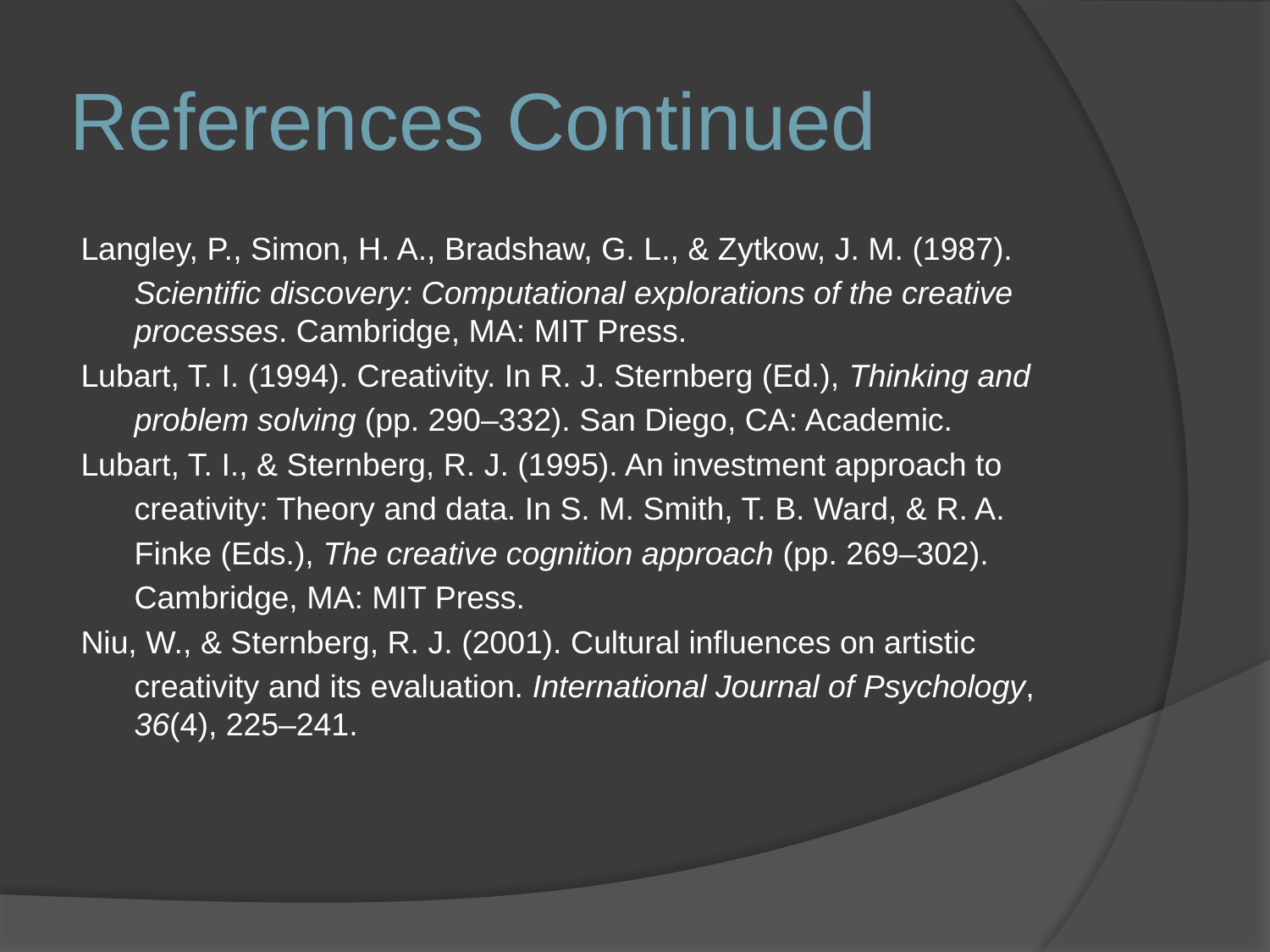

# References Continued
Langley, P., Simon, H. A., Bradshaw, G. L., & Zytkow, J. M. (1987).
	Scientific discovery: Computational explorations of the creative processes. Cambridge, MA: MIT Press.
Lubart, T. I. (1994). Creativity. In R. J. Sternberg (Ed.), Thinking and
	problem solving (pp. 290–332). San Diego, CA: Academic.
Lubart, T. I., & Sternberg, R. J. (1995). An investment approach to
	creativity: Theory and data. In S. M. Smith, T. B. Ward, & R. A.
	Finke (Eds.), The creative cognition approach (pp. 269–302).
	Cambridge, MA: MIT Press.
Niu, W., & Sternberg, R. J. (2001). Cultural influences on artistic
	creativity and its evaluation. International Journal of Psychology, 36(4), 225–241.